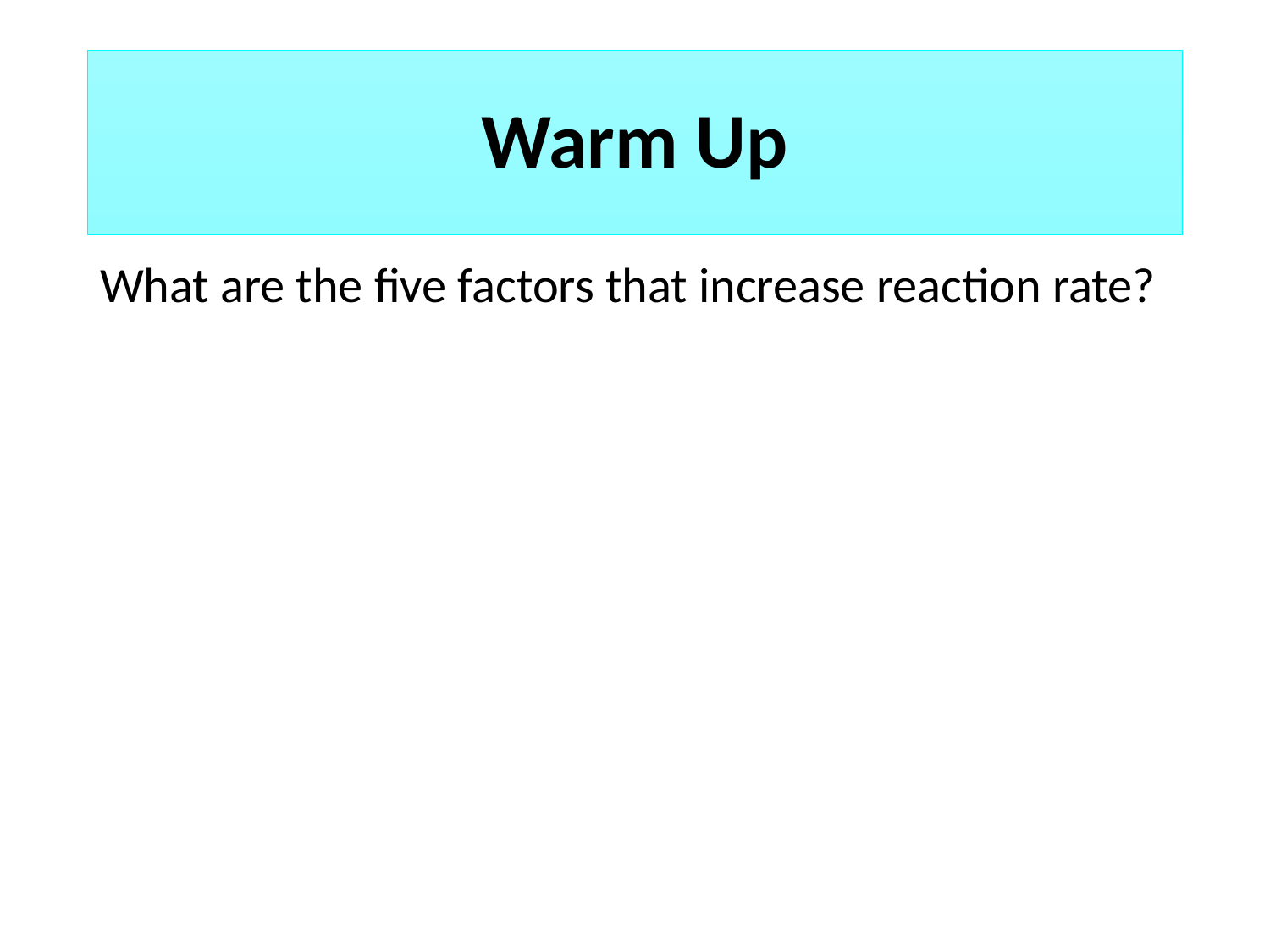

# Warm Up
What are the five factors that increase reaction rate?